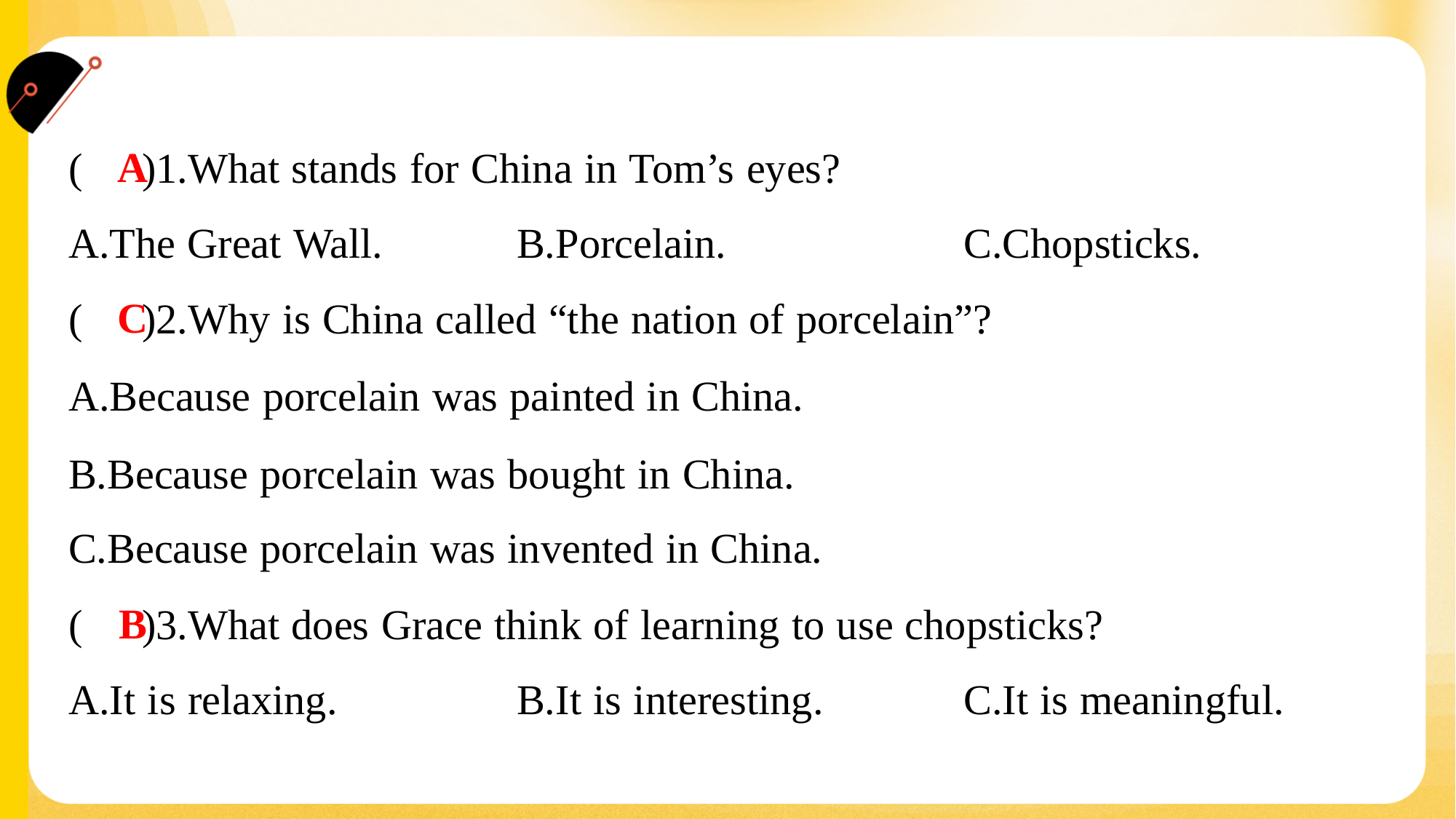

A
(     )1.What stands for China in Tom’s eyes?
A.The Great Wall.	B.Porcelain.	C.Chopsticks.
C
(     )2.Why is China called “the nation of porcelain”?
A.Because porcelain was painted in China.
B.Because porcelain was bought in China.
C.Because porcelain was invented in China.
B
(     )3.What does Grace think of learning to use chopsticks?
A.It is relaxing.	B.It is interesting.	C.It is meaningful.